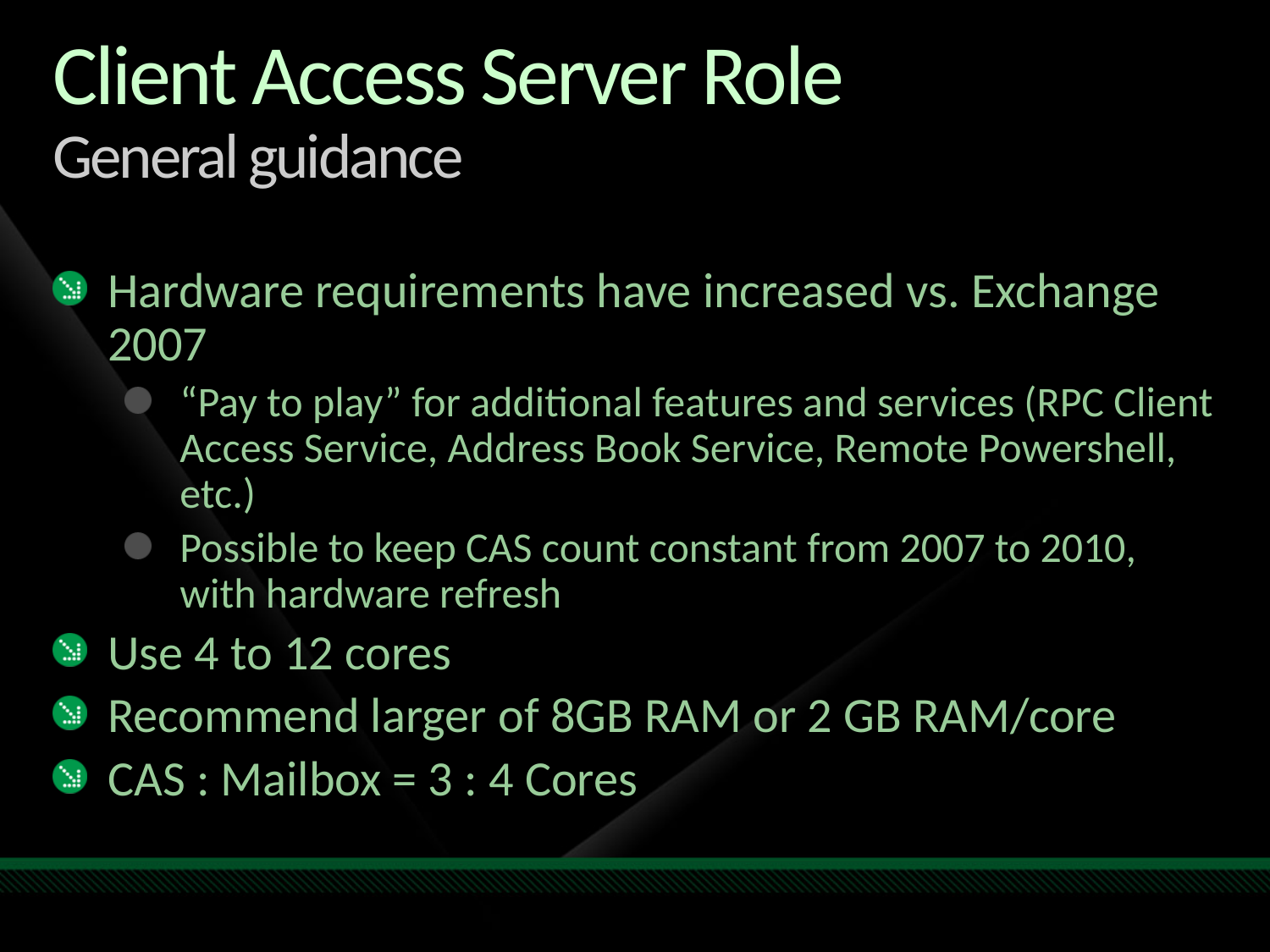

# Client Access Server Role General guidance

Hardware requirements have increased vs. Exchange 2007
“Pay to play” for additional features and services (RPC Client Access Service, Address Book Service, Remote Powershell, etc.)
Possible to keep CAS count constant from 2007 to 2010, with hardware refresh
Use 4 to 12 cores
Recommend larger of 8GB RAM or 2 GB RAM/core
CAS : Mailbox = 3 : 4 Cores